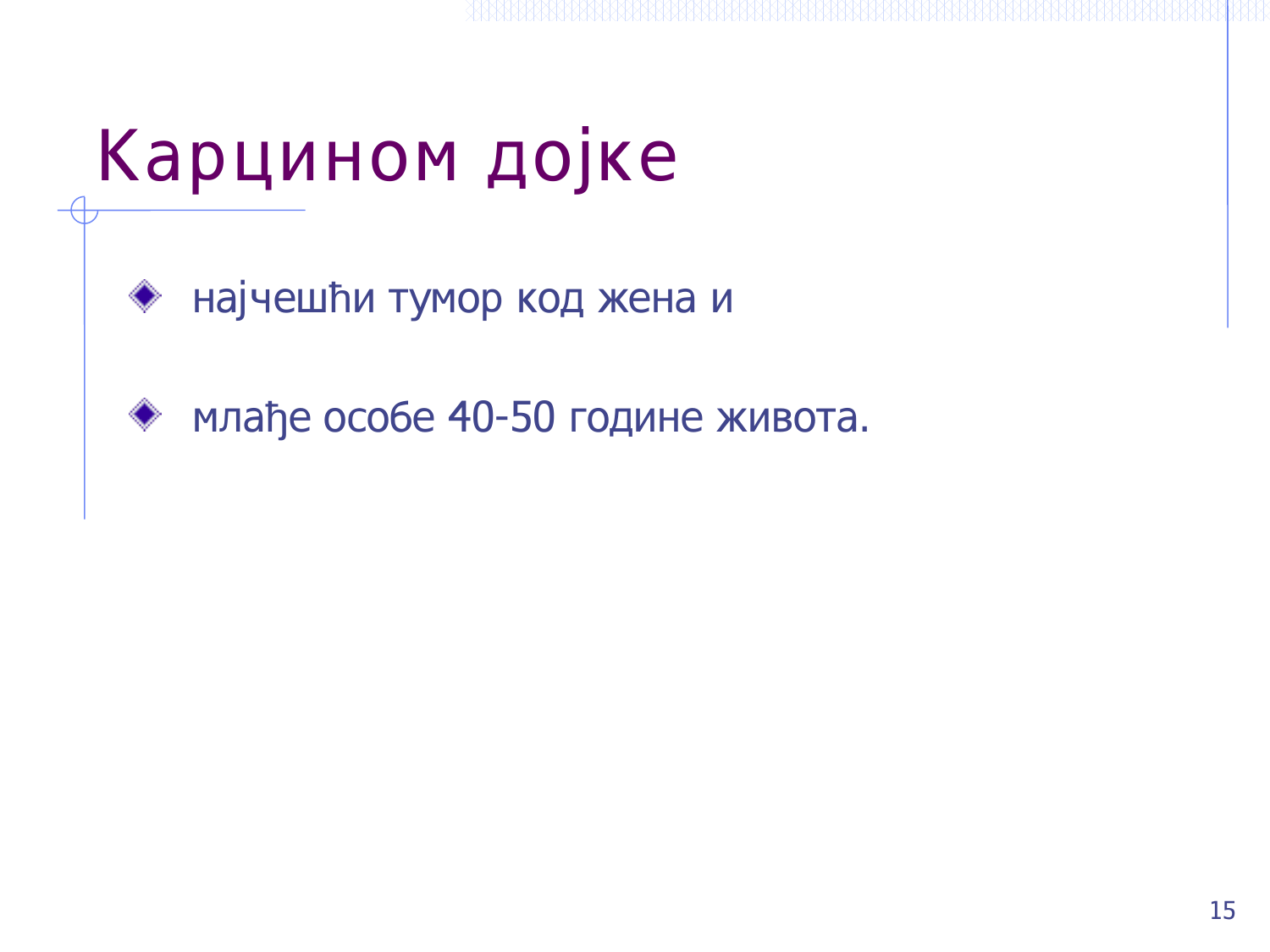

# Карцином дојке
најчешћи тумор код жена и

млађе особе 40-50 године живота.

15